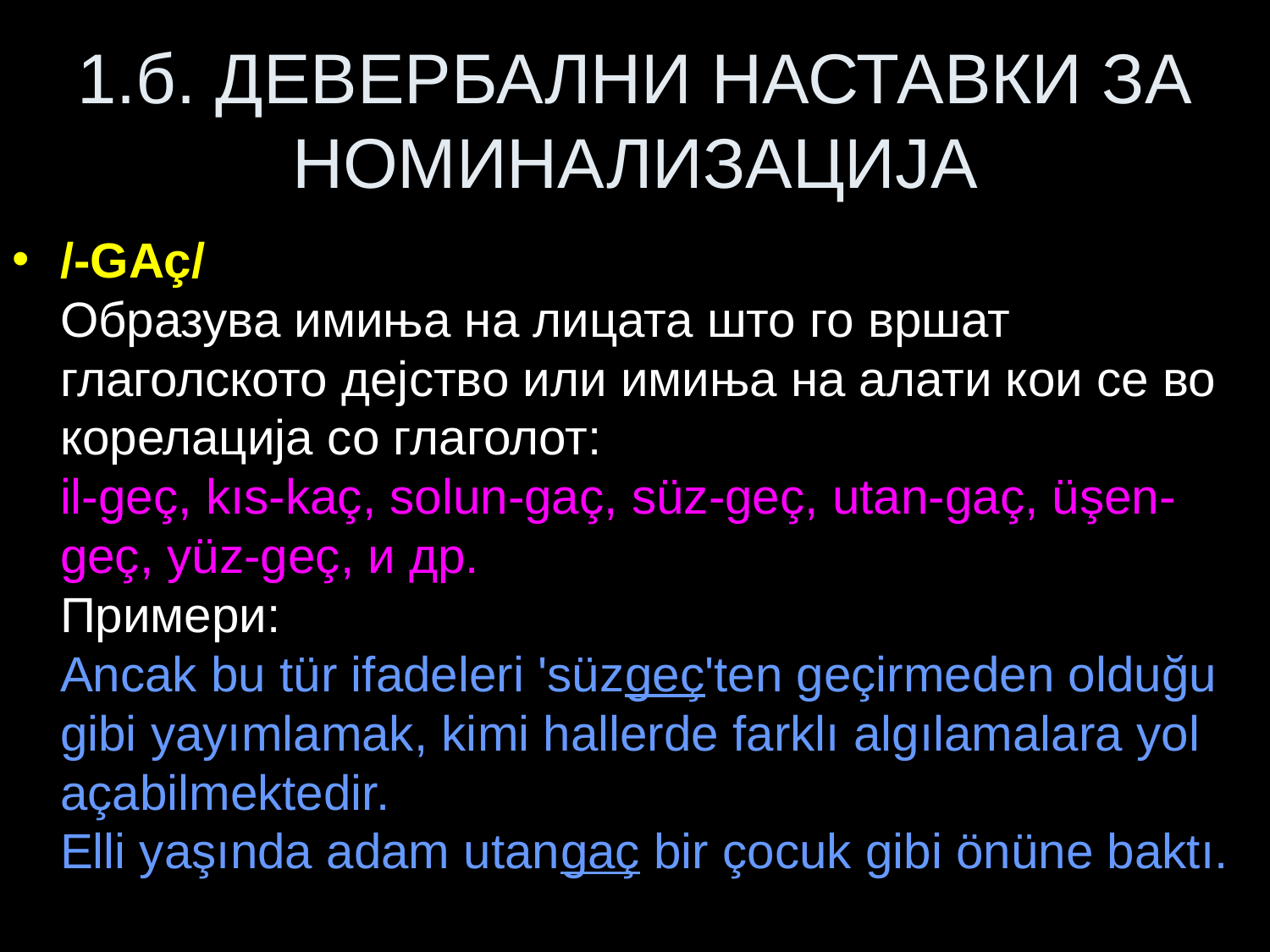

# 1.б. ДЕВЕРБАЛНИ НАСТАВКИ ЗА НОМИНАЛИЗАЦИЈА
/-GAç/
Образува имиња на лицата што го вршат глаголското дејство или имиња на алати кои се во корелација со глаголот:
il-geç, kıs-kaç, solun-gaç, süz-geç, utan-gaç, üşen-geç, yüz-geç, и др.
Примери:
Ancak bu tür ifadeleri 'süzgeç'ten geçirmeden olduğu gibi yayımlamak, kimi hallerde farklı algılamalara yol açabilmektedir.
Elli yaşında adam utangaç bir çocuk gibi önüne baktı.